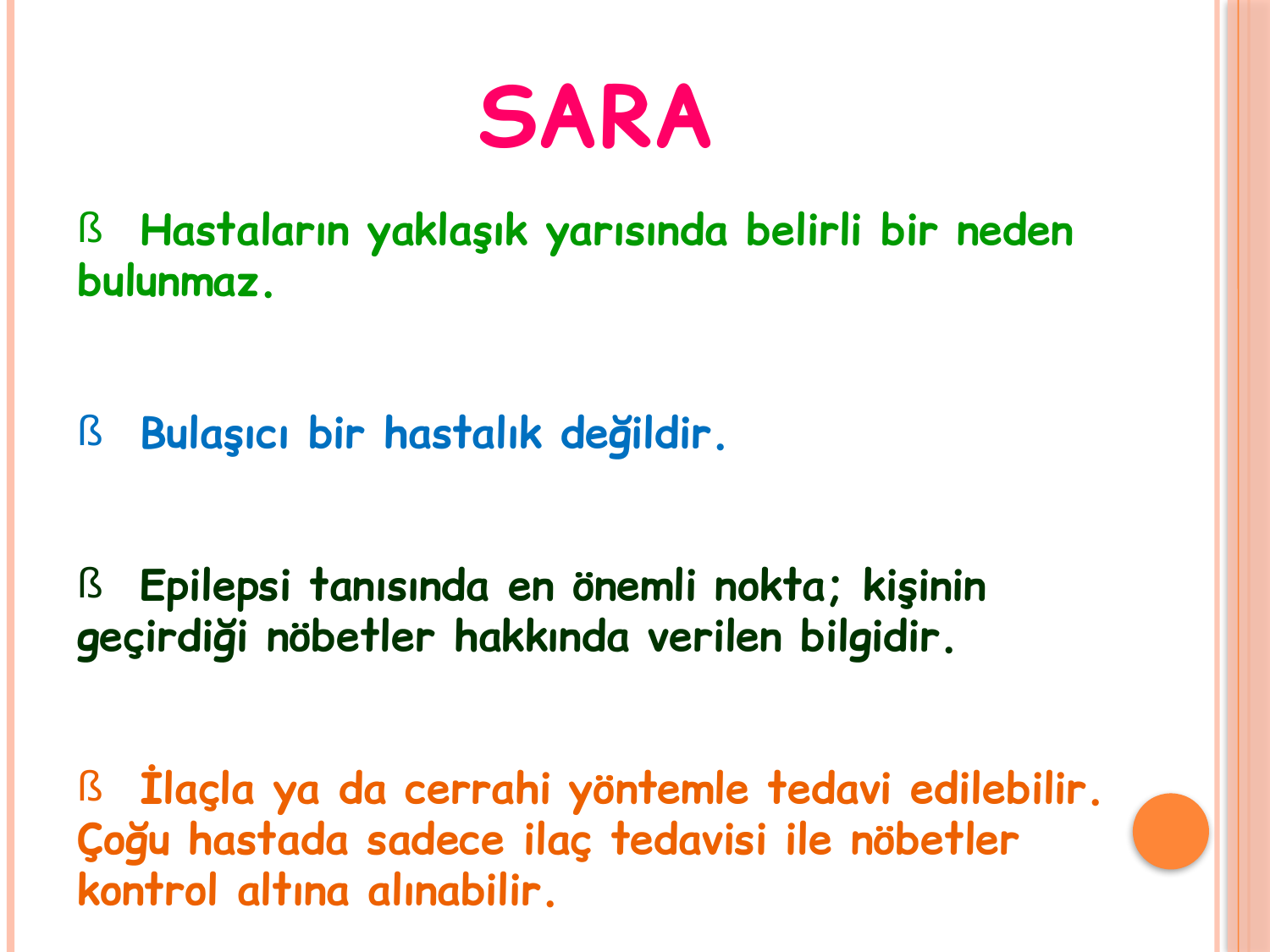

SARA
  Hastaların yaklaşık yarısında belirli bir neden bulunmaz.

  Bulaşıcı bir hastalık değildir.

  Epilepsi tanısında en önemli nokta; kişinin geçirdiği nöbetler hakkında verilen bilgidir.

  İlaçla ya da cerrahi yöntemle tedavi edilebilir. Çoğu hastada sadece ilaç tedavisi ile nöbetler kontrol altına alınabilir.